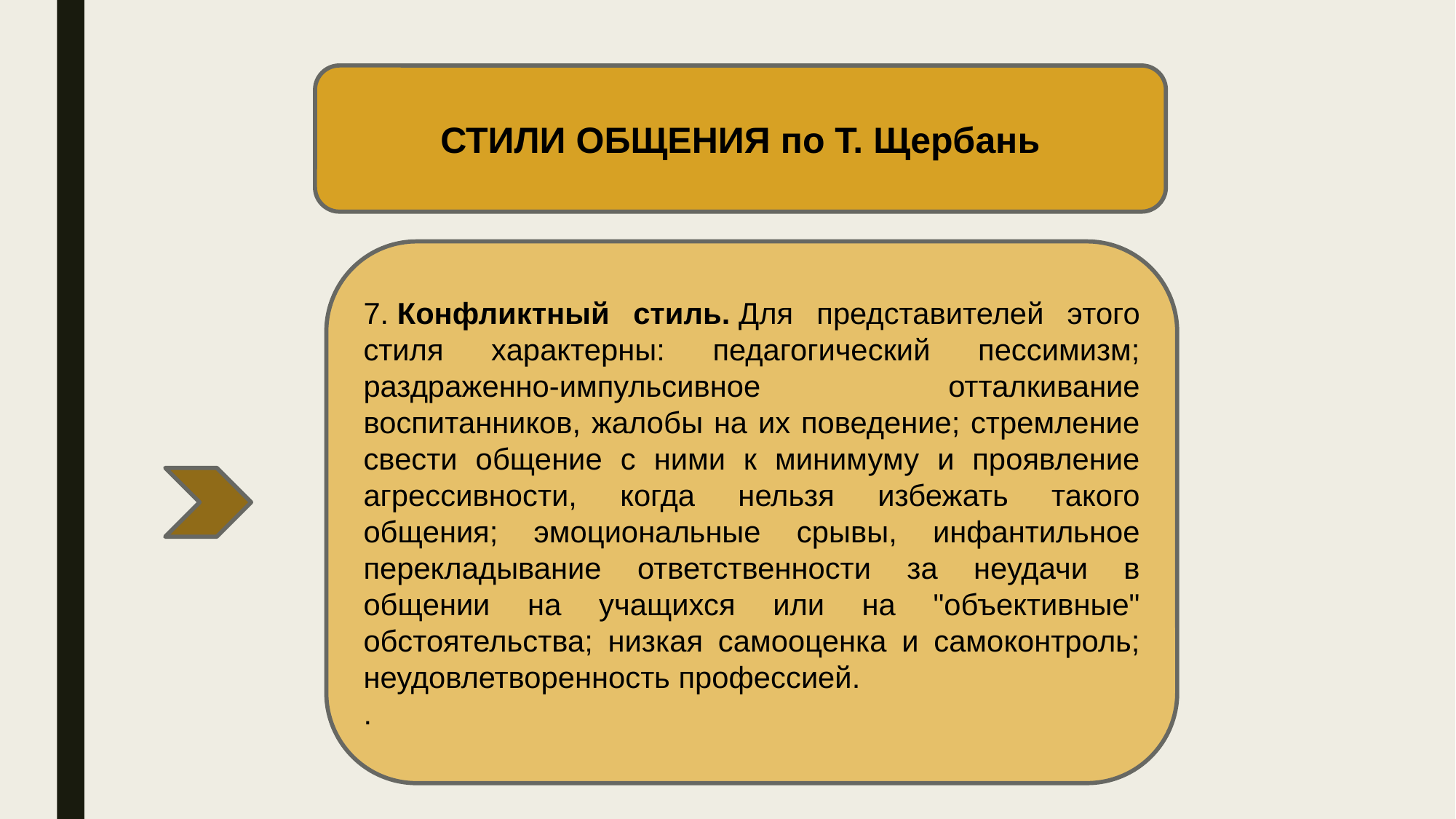

СТИЛИ ОБЩЕНИЯ по Т. Щербань
7. Конфликтный стиль. Для представителей этого стиля характерны: педагогический пессимизм; раздраженно-импульсивное отталкивание воспитанников, жалобы на их поведение; стремление свести общение с ними к минимуму и проявление агрессивности, когда нельзя избежать такого общения; эмоциональные срывы, инфантильное перекладывание ответственности за неудачи в общении на учащихся или на "объективные" обстоятельства; низкая самооценка и самоконтроль; неудовлетворенность профессией.
.